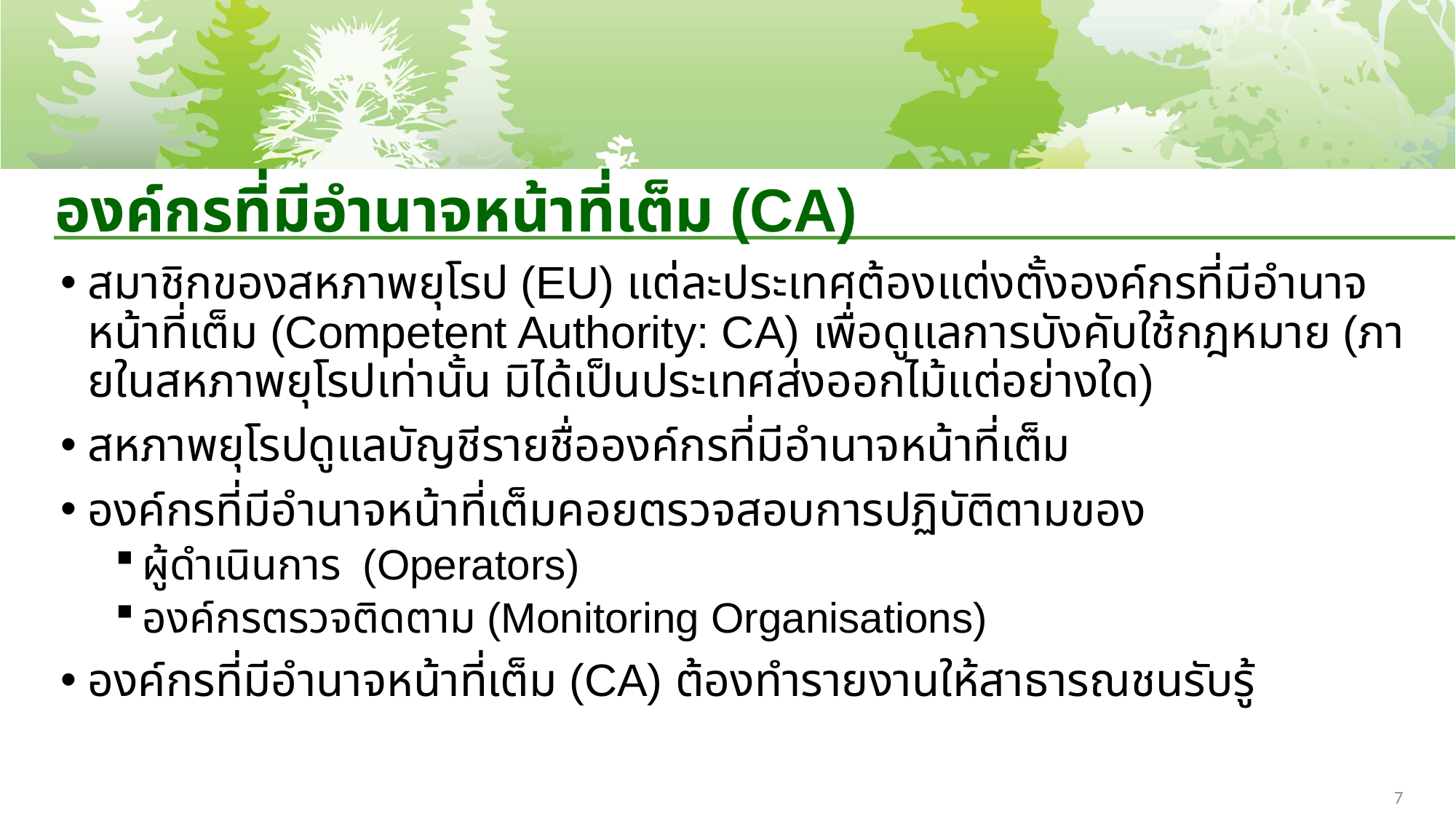

# องค์กรที่มีอำนาจหน้าที่เต็ม (CA)
สมาชิกของสหภาพยุโรป (EU) แต่ละประเทศต้องแต่งตั้งองค์กรที่มีอำนาจหน้าที่เต็ม (Competent Authority: CA) เพื่อดูแลการบังคับใช้กฎหมาย (ภายในสหภาพยุโรปเท่านั้น มิได้เป็นประเทศส่งออกไม้แต่อย่างใด)
สหภาพยุโรปดูแลบัญชีรายชื่อองค์กรที่มีอำนาจหน้าที่เต็ม
องค์กรที่มีอำนาจหน้าที่เต็มคอยตรวจสอบการปฏิบัติตามของ
ผู้ดำเนินการ  (Operators)
องค์กรตรวจติดตาม (Monitoring Organisations)
องค์กรที่มีอำนาจหน้าที่เต็ม (CA) ต้องทำรายงานให้สาธารณชนรับรู้
7